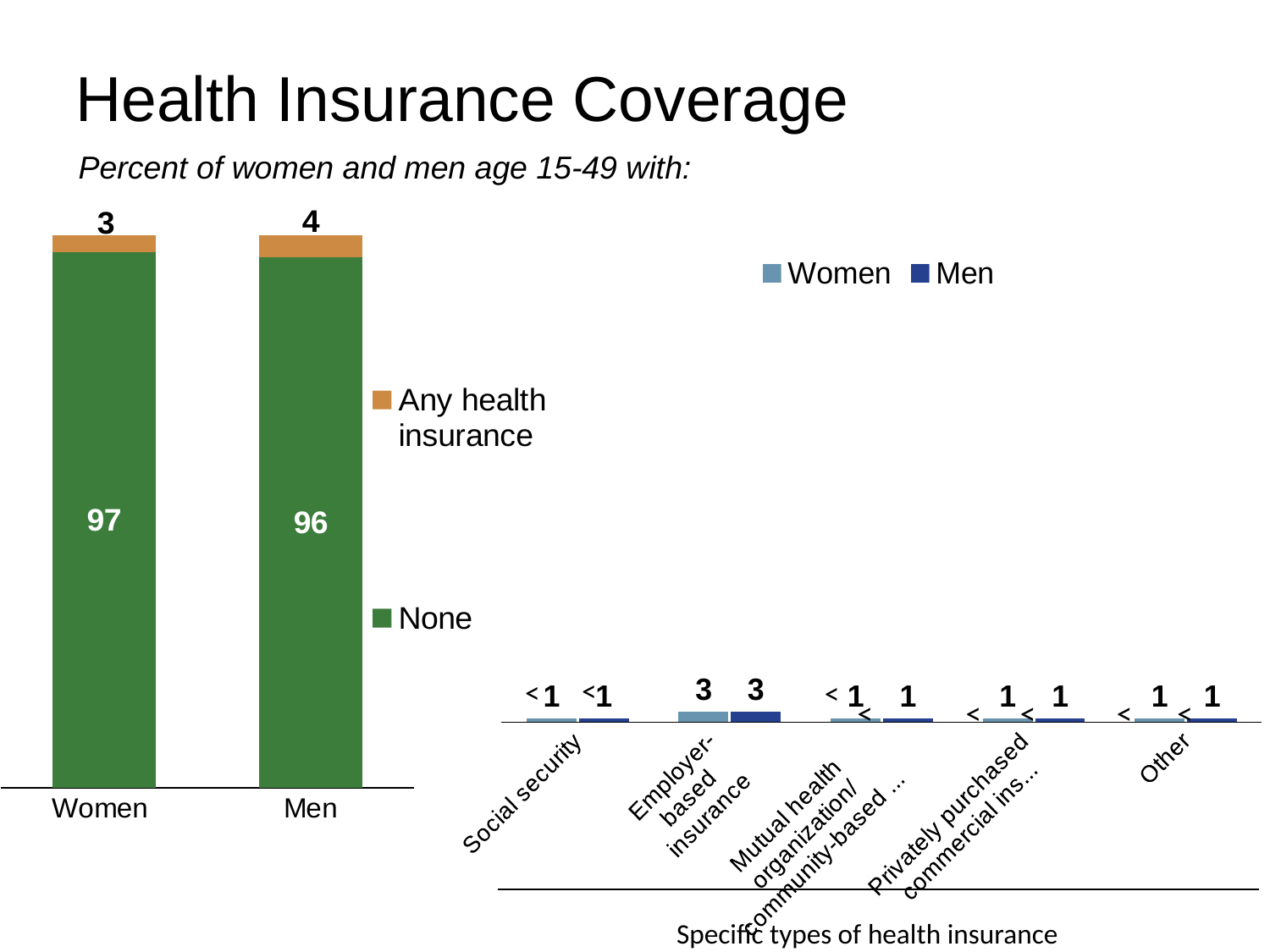

# Health Insurance Coverage
Percent of women and men age 15-49 with:

### Chart

| Category | None | Any health insurance |
|---|---|---|
| Women  | 97.0 | 3.0 |
| Men | 96.0 | 4.0 |

### Chart

| Category | Women | Men |
|---|---|---|
| Social security | 1.0 | 1.0 |
| Employer-
based
insurance | 3.0 | 3.0 |
| Mutual health
 organization/
community-based
insurance | 1.0 | 1.0 |
| Privately purchased
 commercial insurance | 1.0 | 1.0 |
| Other | 1.0 | 1.0 |
<
<
<
<
<
Specific types of health insurance